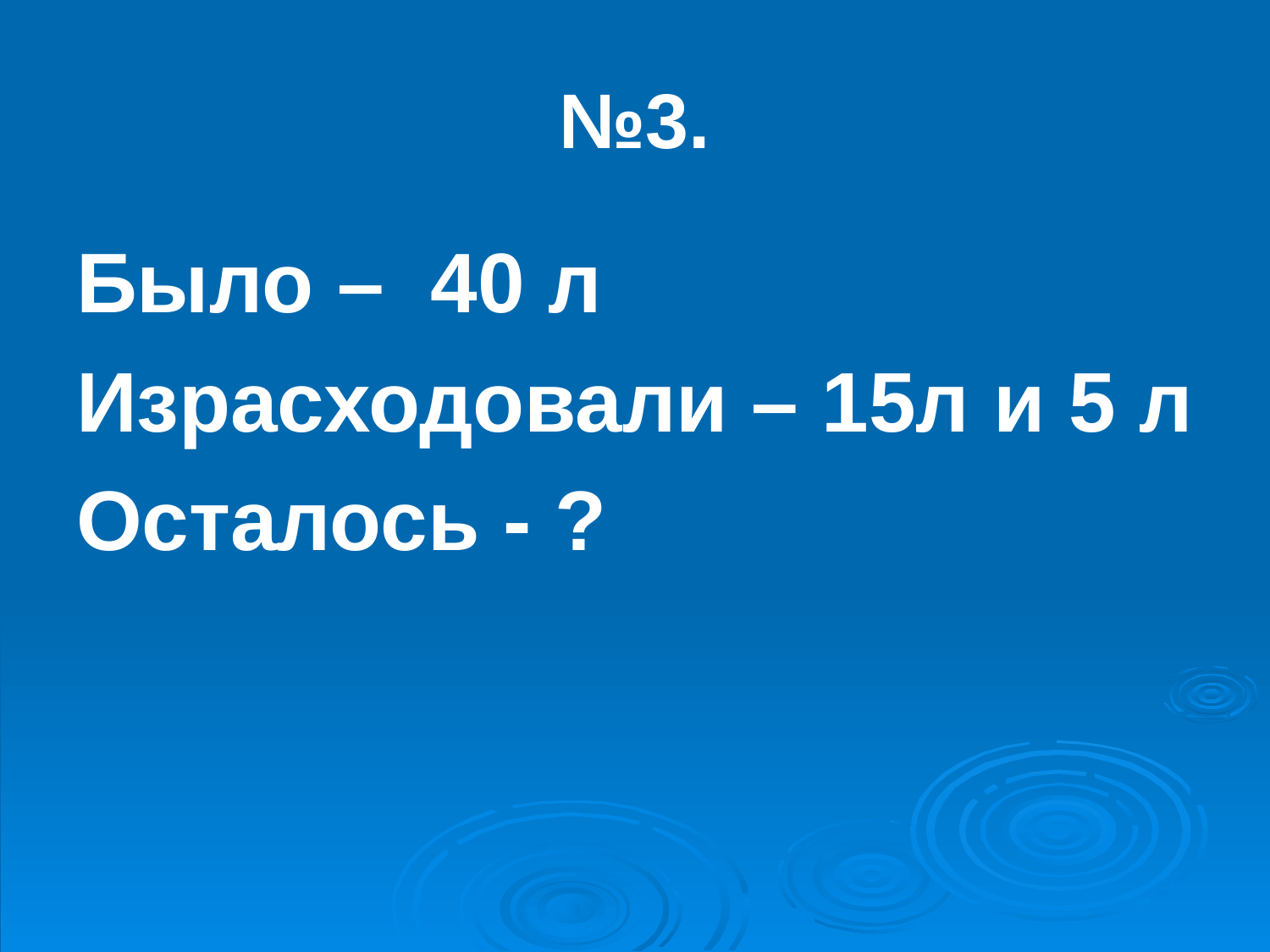

# №3.
Было –  40 л
Израсходовали – 15л и 5 л
Осталось - ?